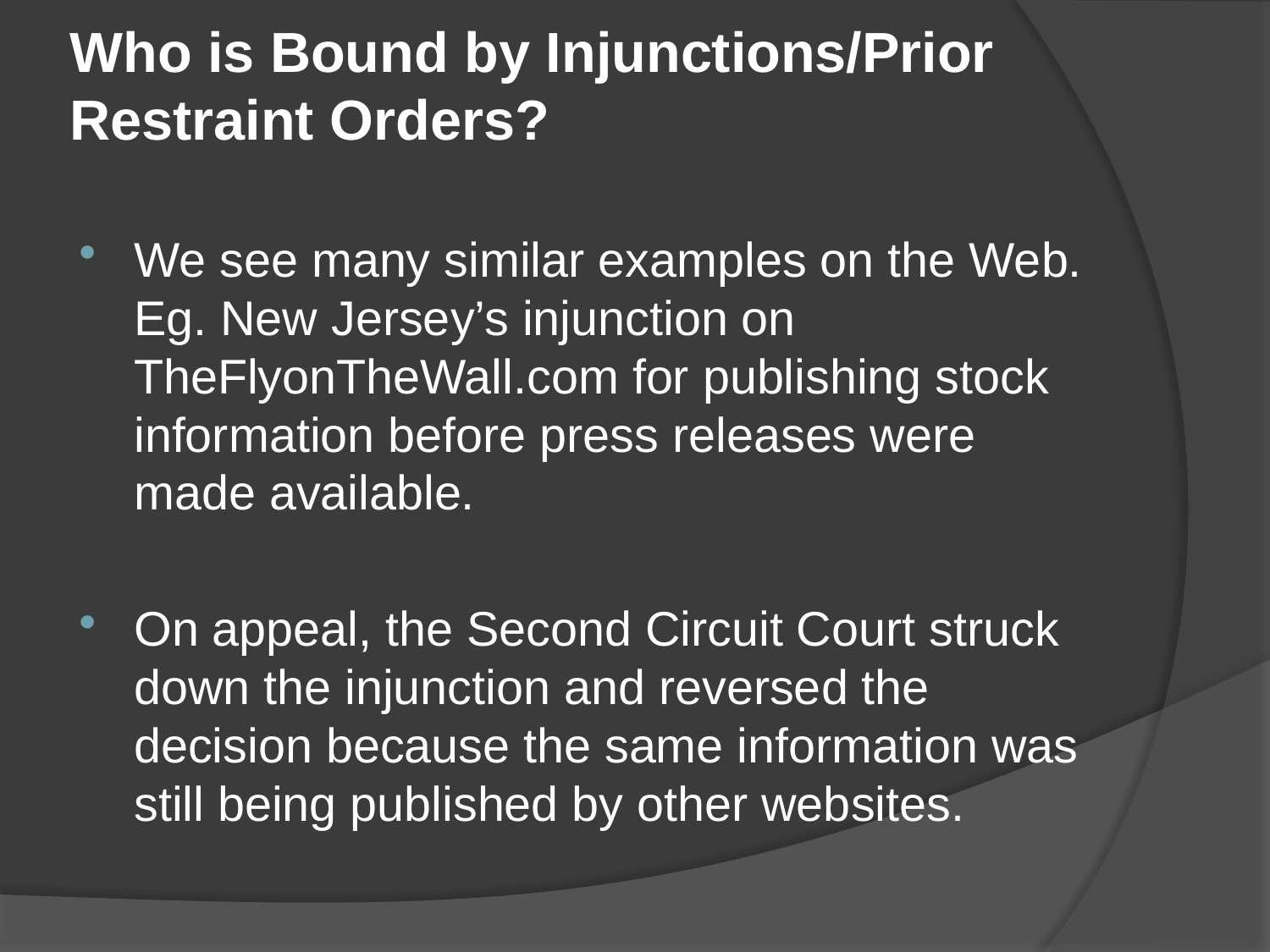

# Who is Bound by Injunctions/Prior Restraint Orders?
We see many similar examples on the Web. Eg. New Jersey’s injunction on TheFlyonTheWall.com for publishing stock information before press releases were made available.

On appeal, the Second Circuit Court struck down the injunction and reversed the decision because the same information was still being published by other websites.